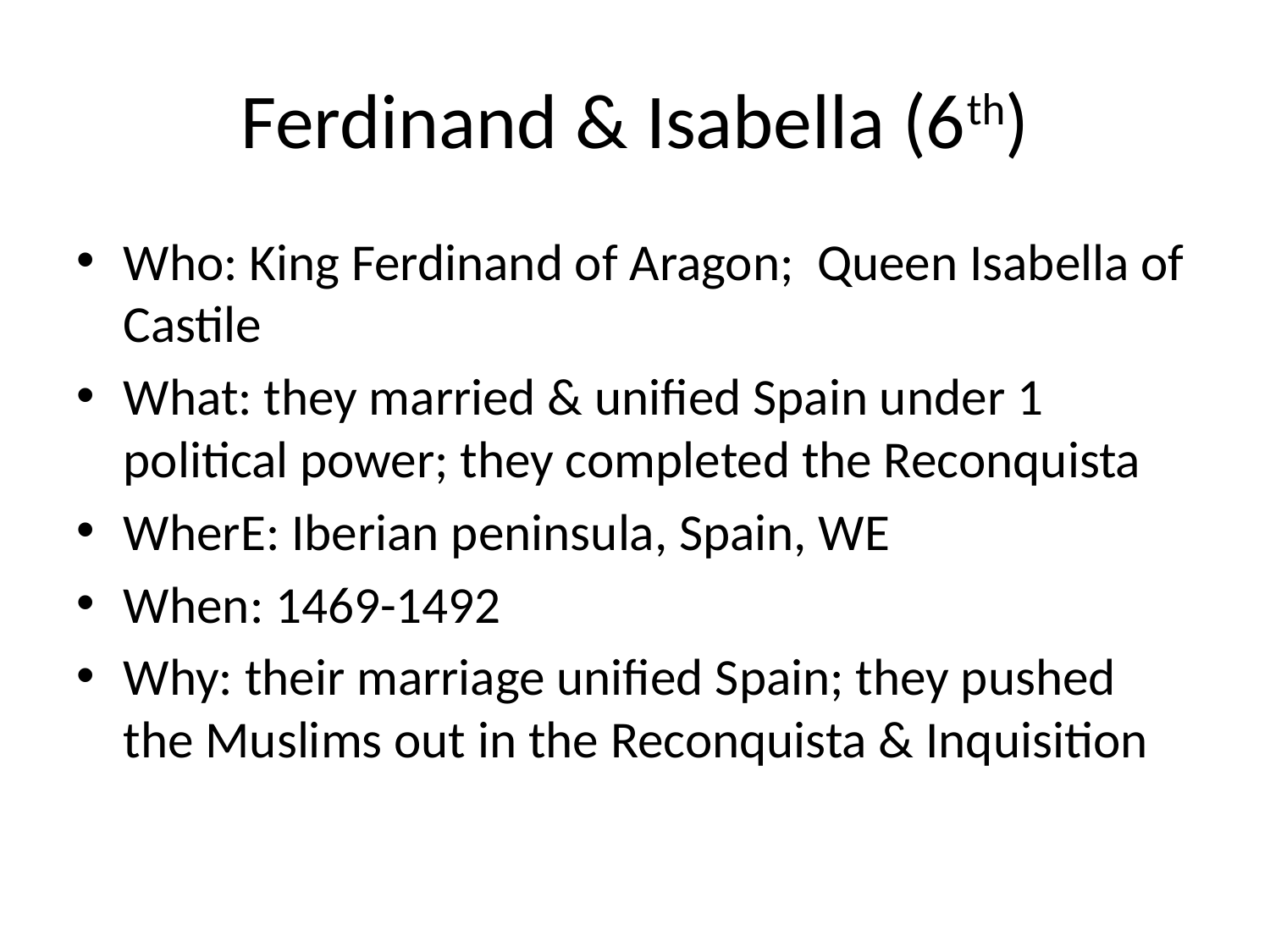

# Ferdinand & Isabella (6th)
Who: King Ferdinand of Aragon;  Queen Isabella of Castile
What: they married & unified Spain under 1 political power; they completed the Reconquista
WherE: Iberian peninsula, Spain, WE
When: 1469-1492
Why: their marriage unified Spain; they pushed the Muslims out in the Reconquista & Inquisition